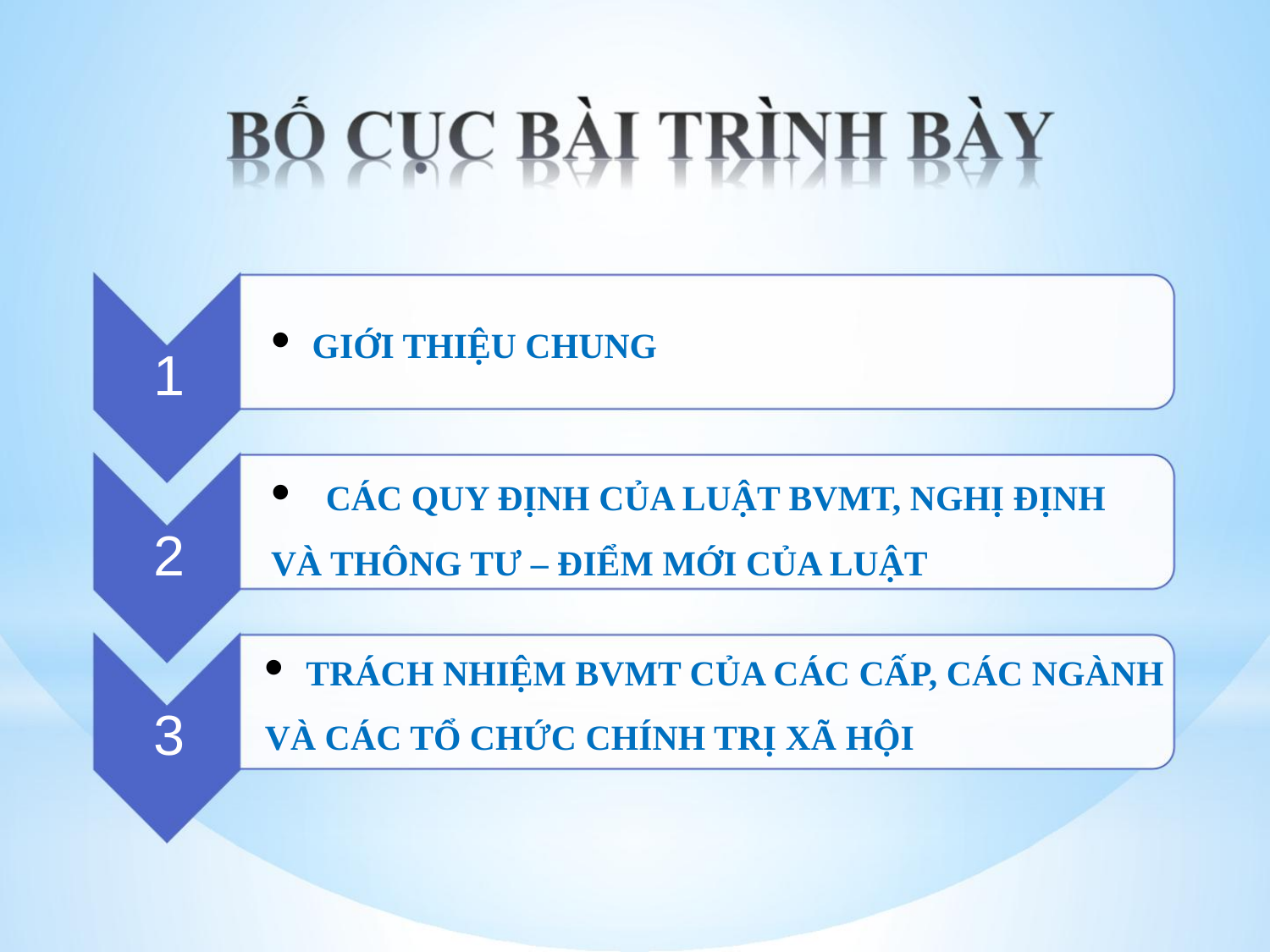

• GIỚI THIỆU CHUNG
1
2
3
• CÁC QUY ĐỊNH CỦA LUẬT BVMT, NGHỊ ĐỊNH VÀ THÔNG TƯ – ĐIỂM MỚI CỦA LUẬT
• TRÁCH NHIỆM BVMT CỦA CÁC CẤP, CÁC NGÀNH VÀ CÁC TỔ CHỨC CHÍNH TRỊ XÃ HỘI